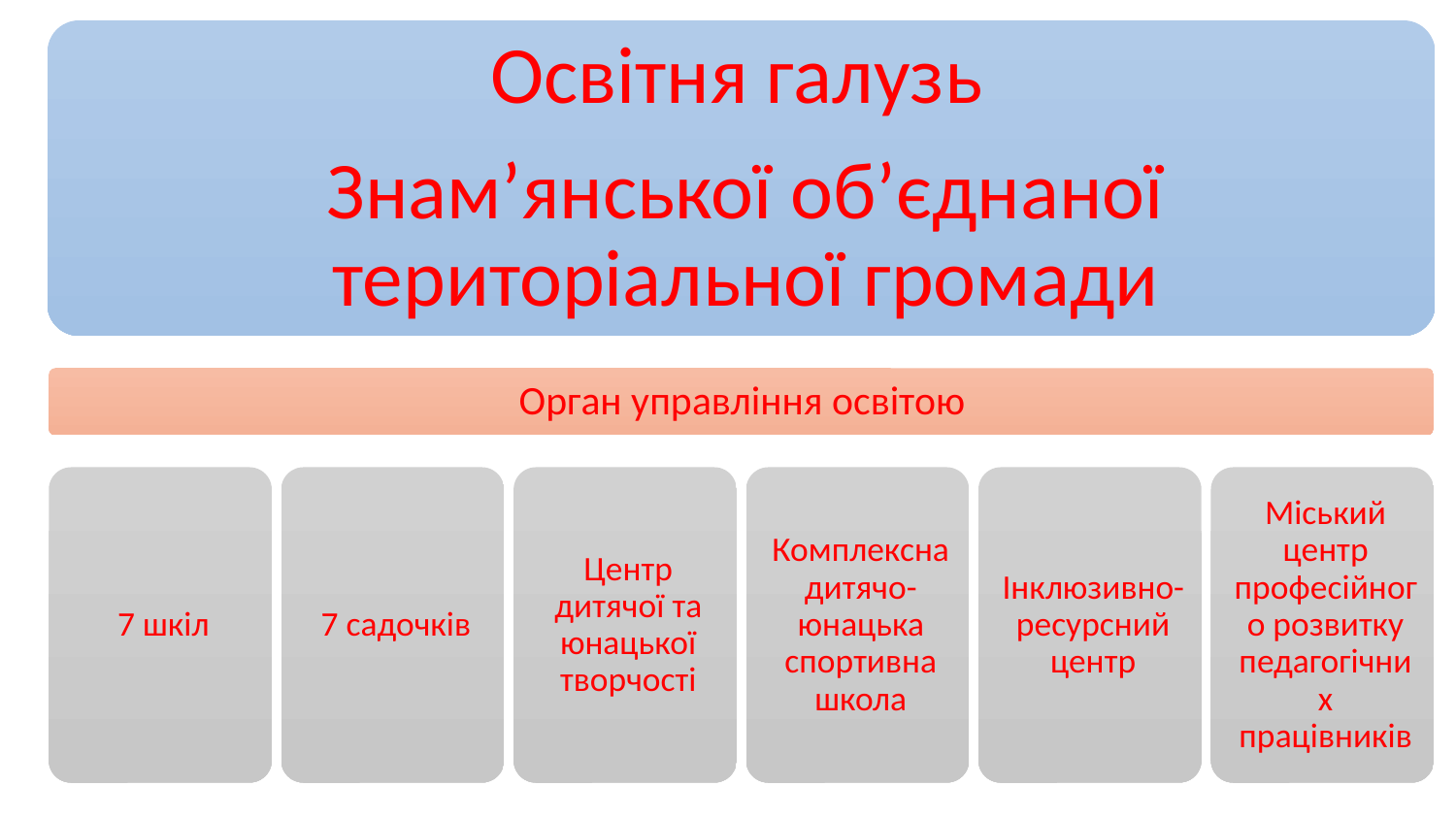

Освітня галузь
Знам’янської об’єднаної територіальної громади
Орган управління освітою
7 шкіл
7 садочків
Центр дитячої та юнацької творчості
Комплексна дитячо-юнацька спортивна школа
Інклюзивно-ресурсний центр
Міський центр професійного розвитку педагогічних працівників